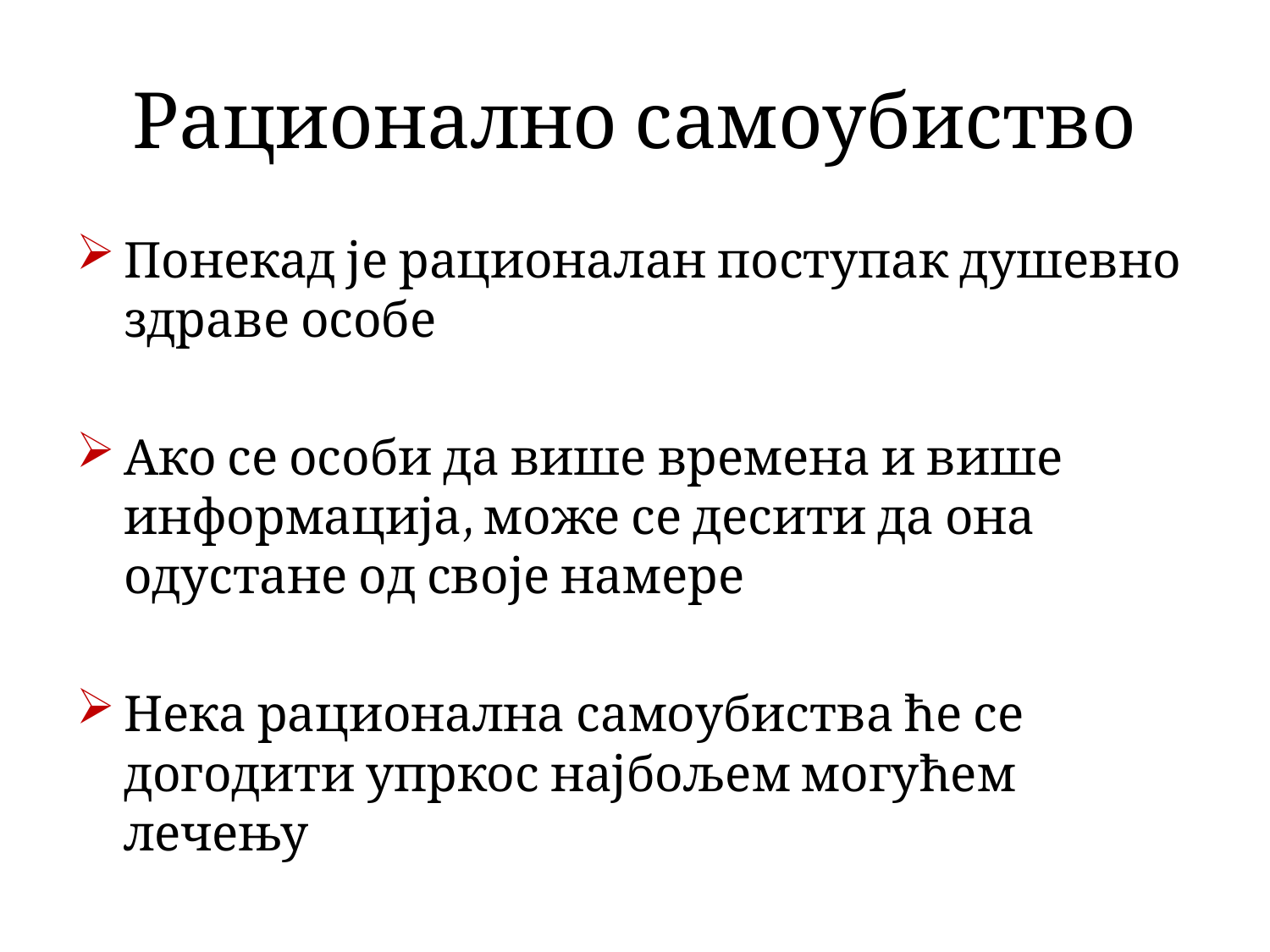

# Рационално самоубиство
Понекад је рационалан поступак душевно здраве особе

Ако се особи да више времена и више информација, може се десити да она одустане од своје намере

Нека рационална самоубиства ће се догодити упркос најбољем могућем лечењу